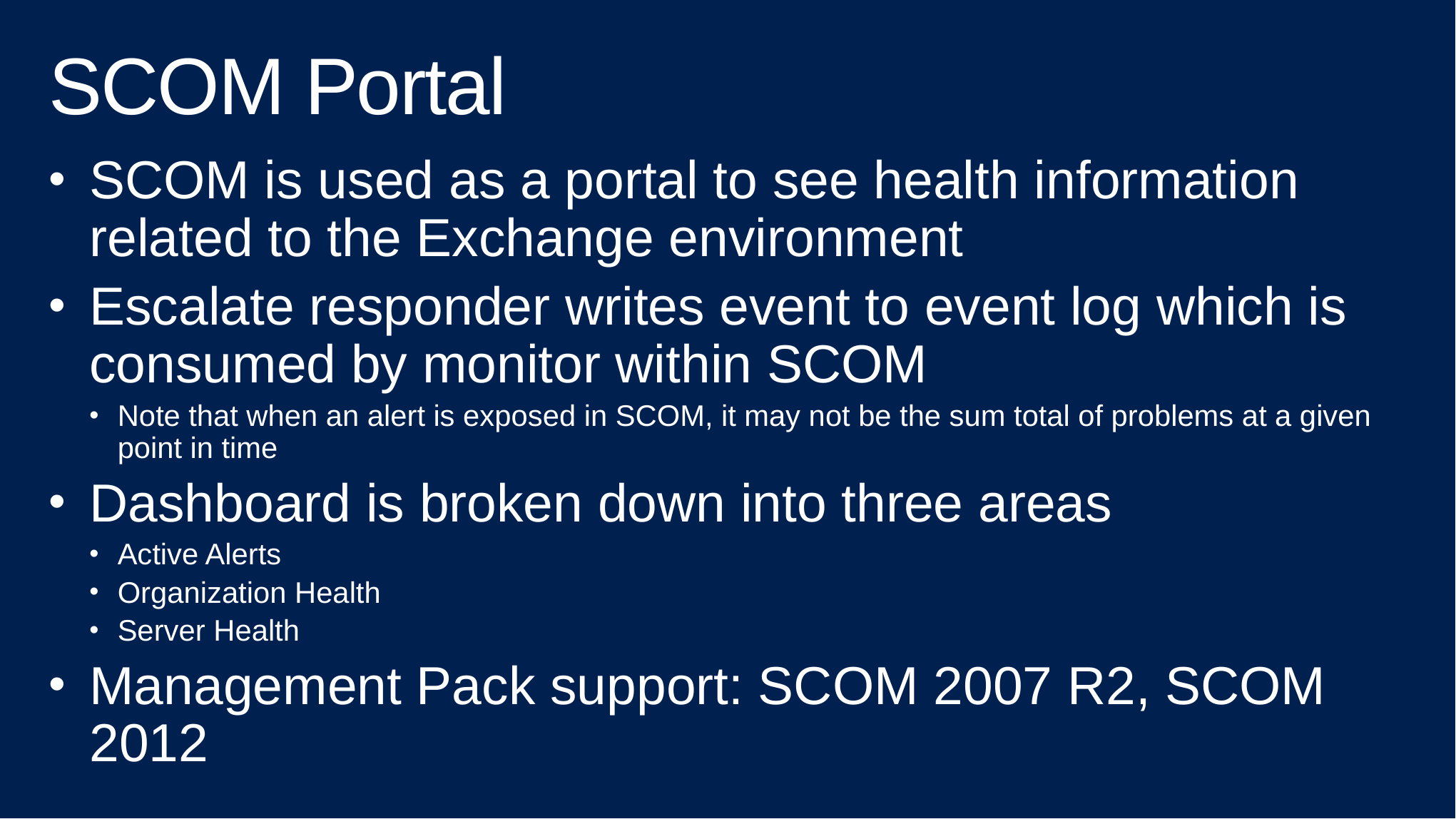

# SCOM Portal
SCOM is used as a portal to see health information related to the Exchange environment
Escalate responder writes event to event log which is consumed by monitor within SCOM
Note that when an alert is exposed in SCOM, it may not be the sum total of problems at a given point in time
Dashboard is broken down into three areas
Active Alerts
Organization Health
Server Health
Management Pack support: SCOM 2007 R2, SCOM 2012